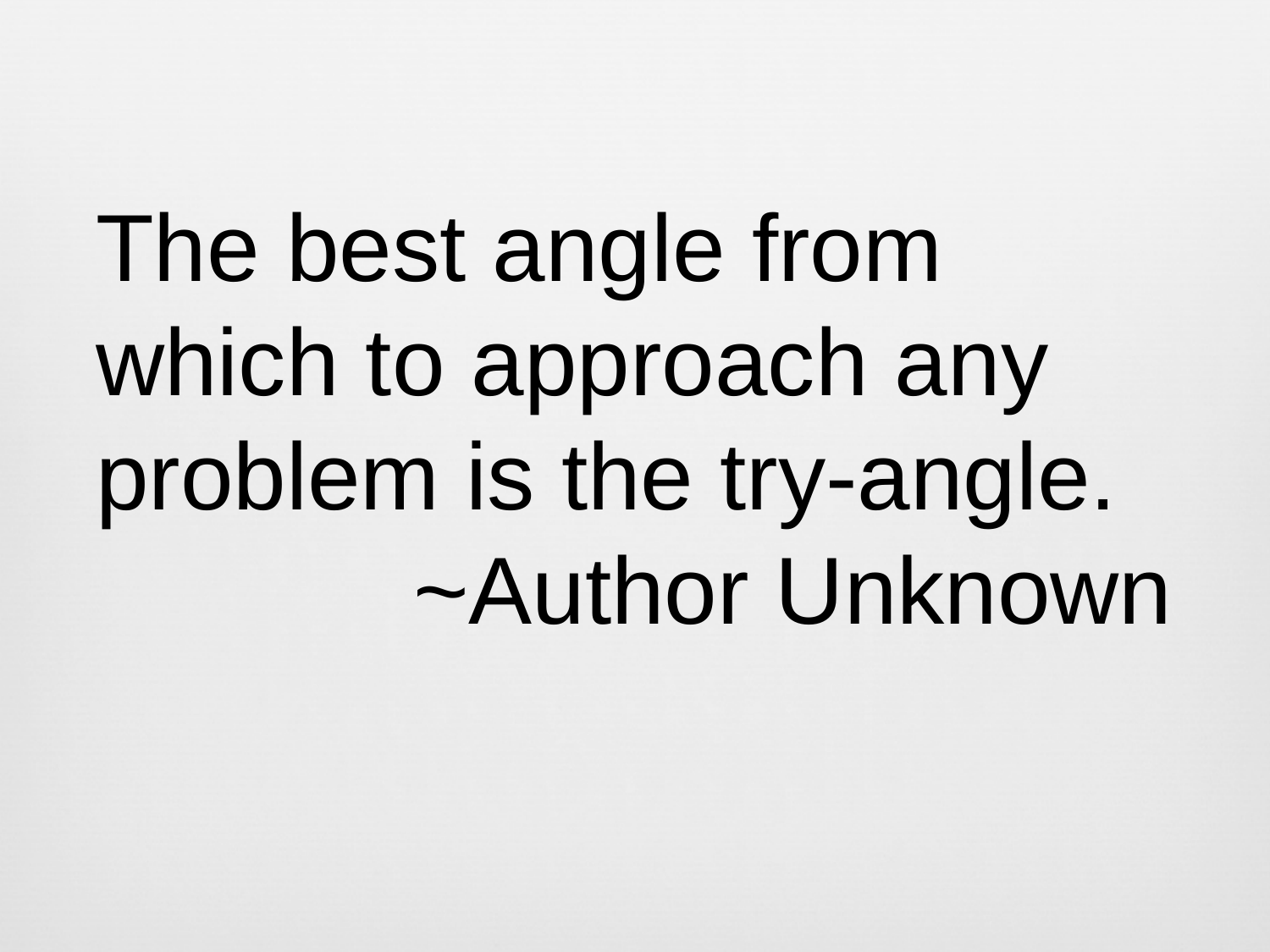

The best angle from which to approach any problem is the try-angle.
            ~Author Unknown